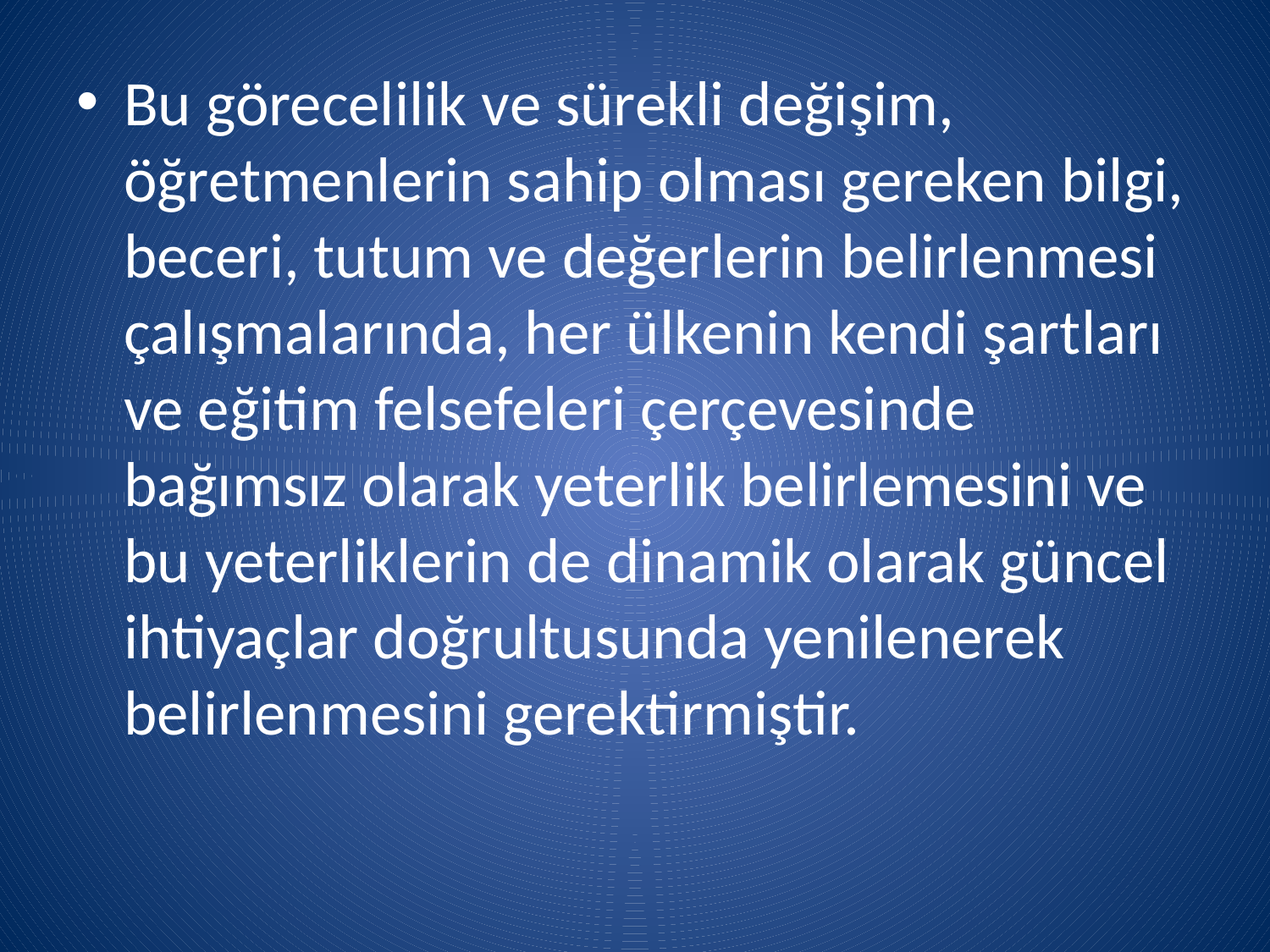

Bu görecelilik ve sürekli değişim, öğretmenlerin sahip olması gereken bilgi, beceri, tutum ve değerlerin belirlenmesi çalışmalarında, her ülkenin kendi şartları ve eğitim felsefeleri çerçevesinde bağımsız olarak yeterlik belirlemesini ve bu yeterliklerin de dinamik olarak güncel ihtiyaçlar doğrultusunda yenilenerek belirlenmesini gerektirmiştir.